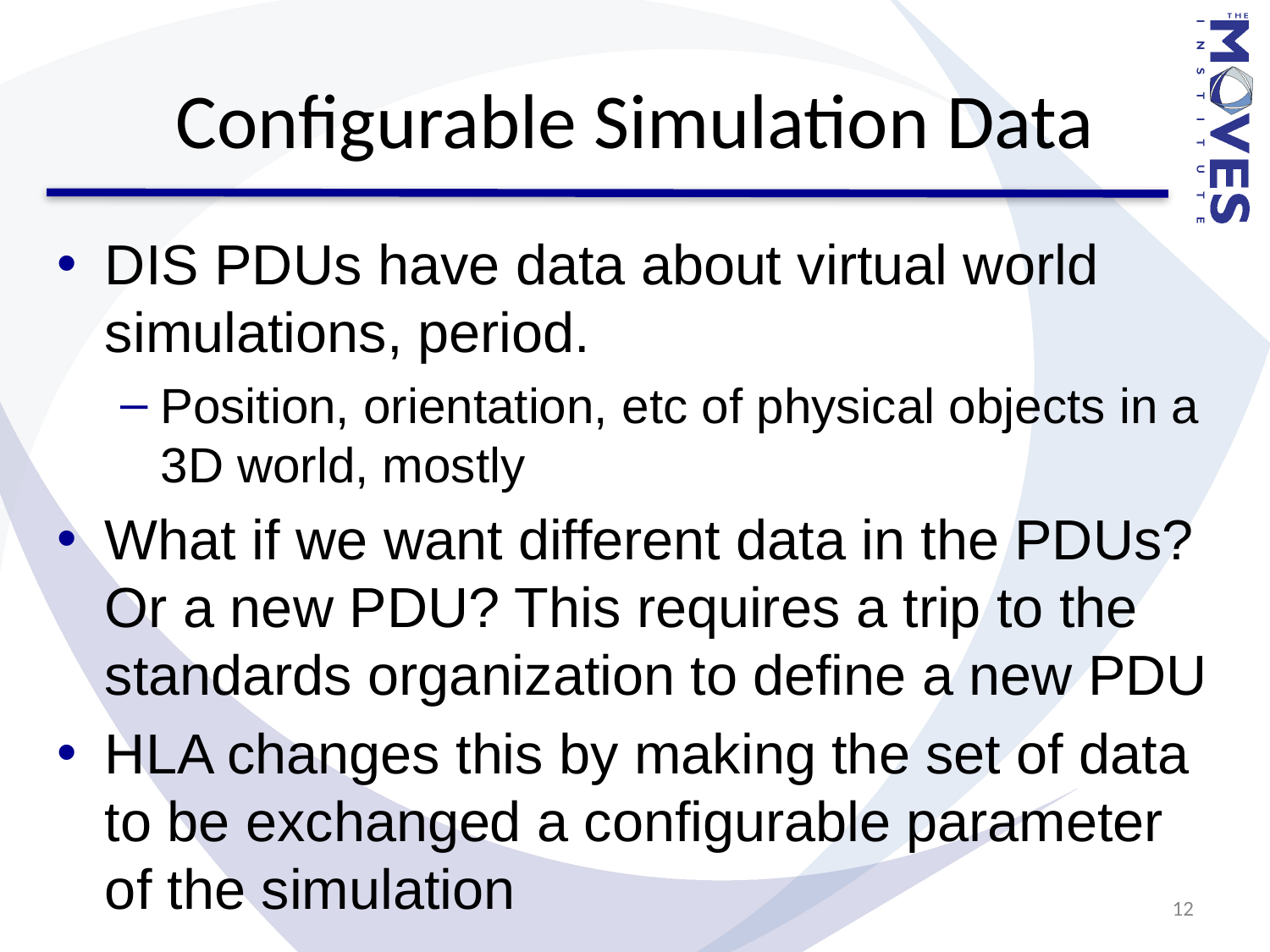

# Configurable Simulation Data
DIS PDUs have data about virtual world simulations, period.
Position, orientation, etc of physical objects in a 3D world, mostly
What if we want different data in the PDUs? Or a new PDU? This requires a trip to the standards organization to define a new PDU
HLA changes this by making the set of data to be exchanged a configurable parameter of the simulation
12